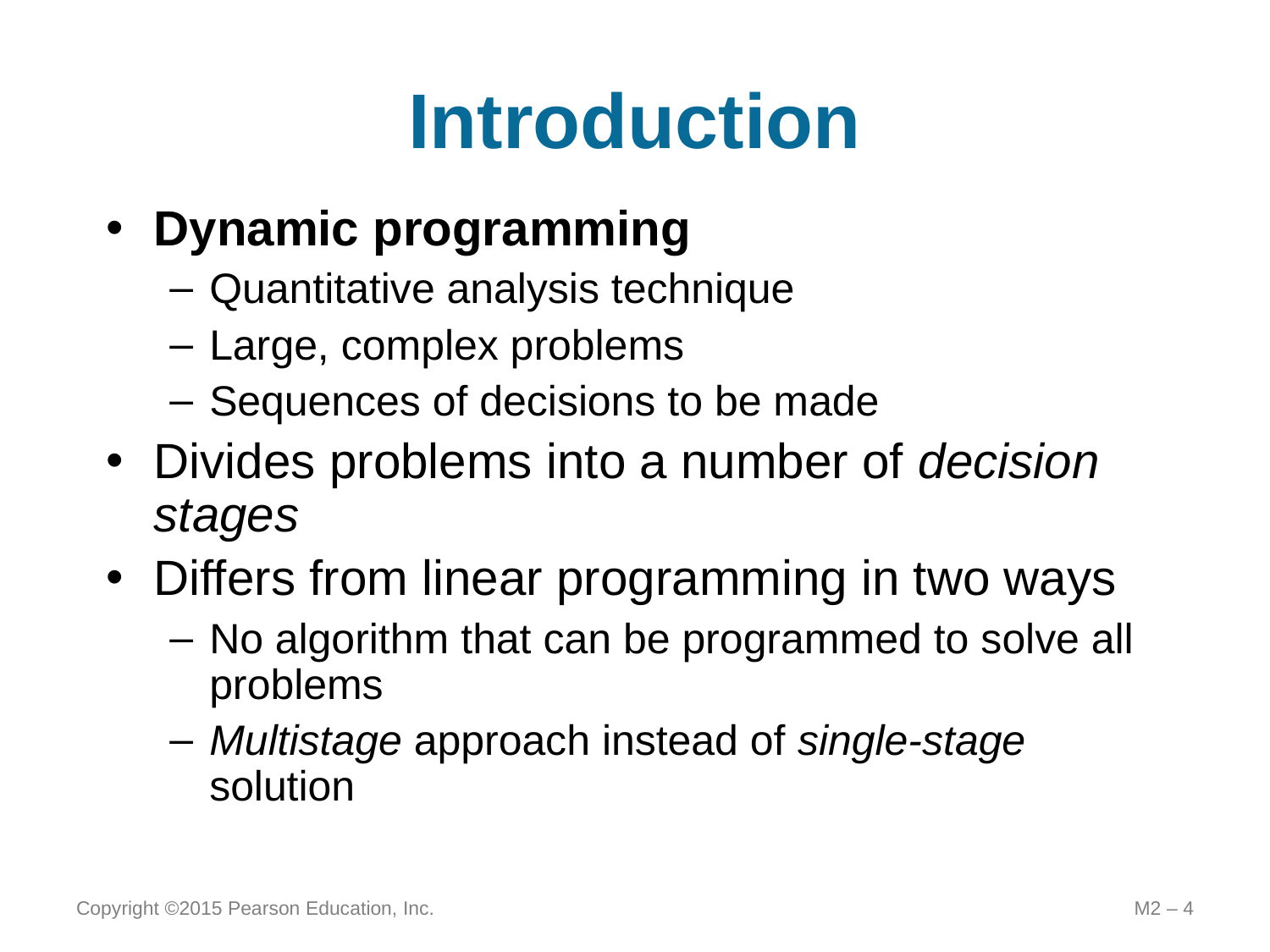

# Introduction
Dynamic programming
Quantitative analysis technique
Large, complex problems
Sequences of decisions to be made
Divides problems into a number of decision stages
Differs from linear programming in two ways
No algorithm that can be programmed to solve all problems
Multistage approach instead of single-stage solution
Copyright ©2015 Pearson Education, Inc.
M2 – 4